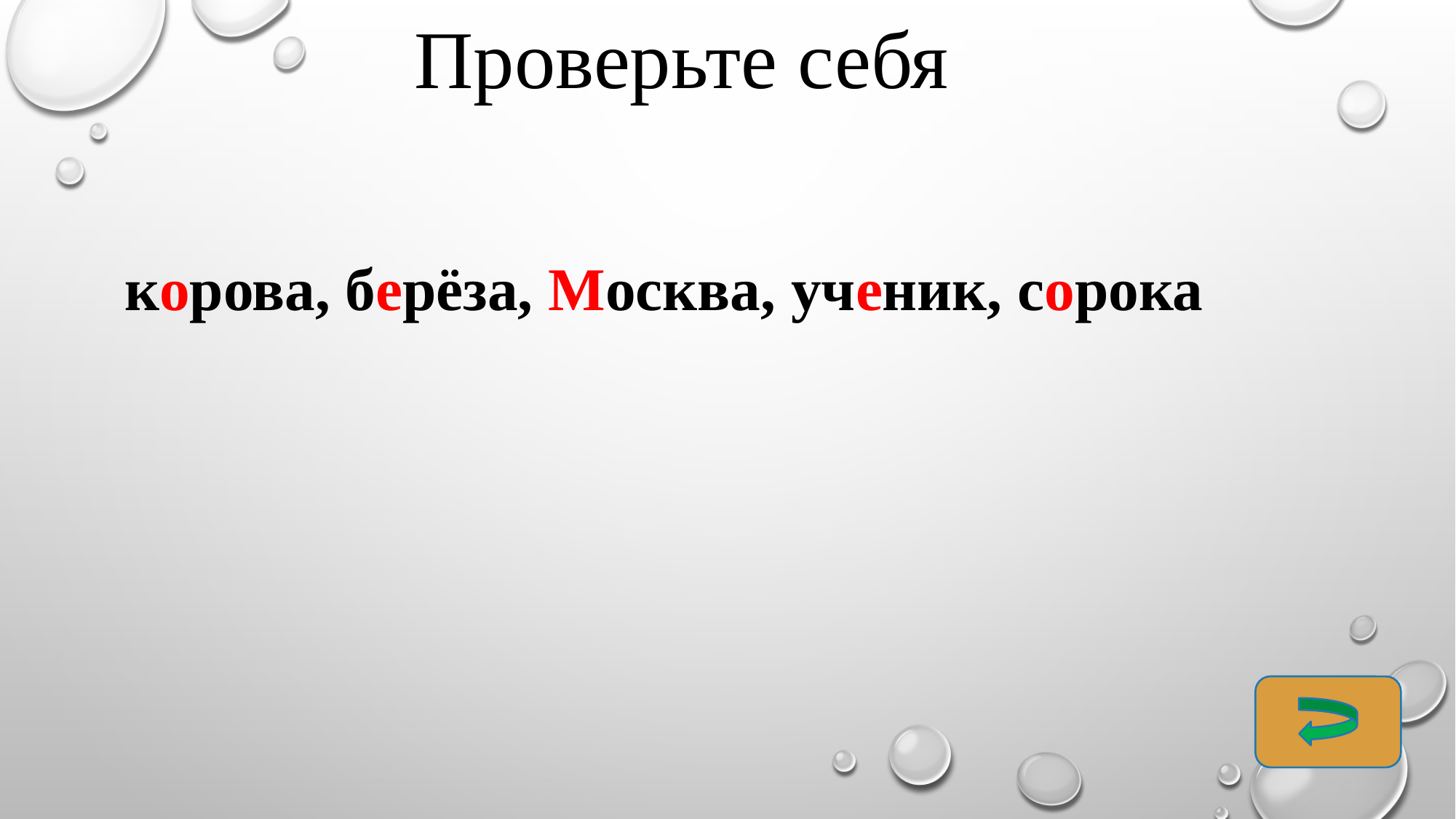

Проверьте себя
корова, берёза, Москва, ученик, сорока